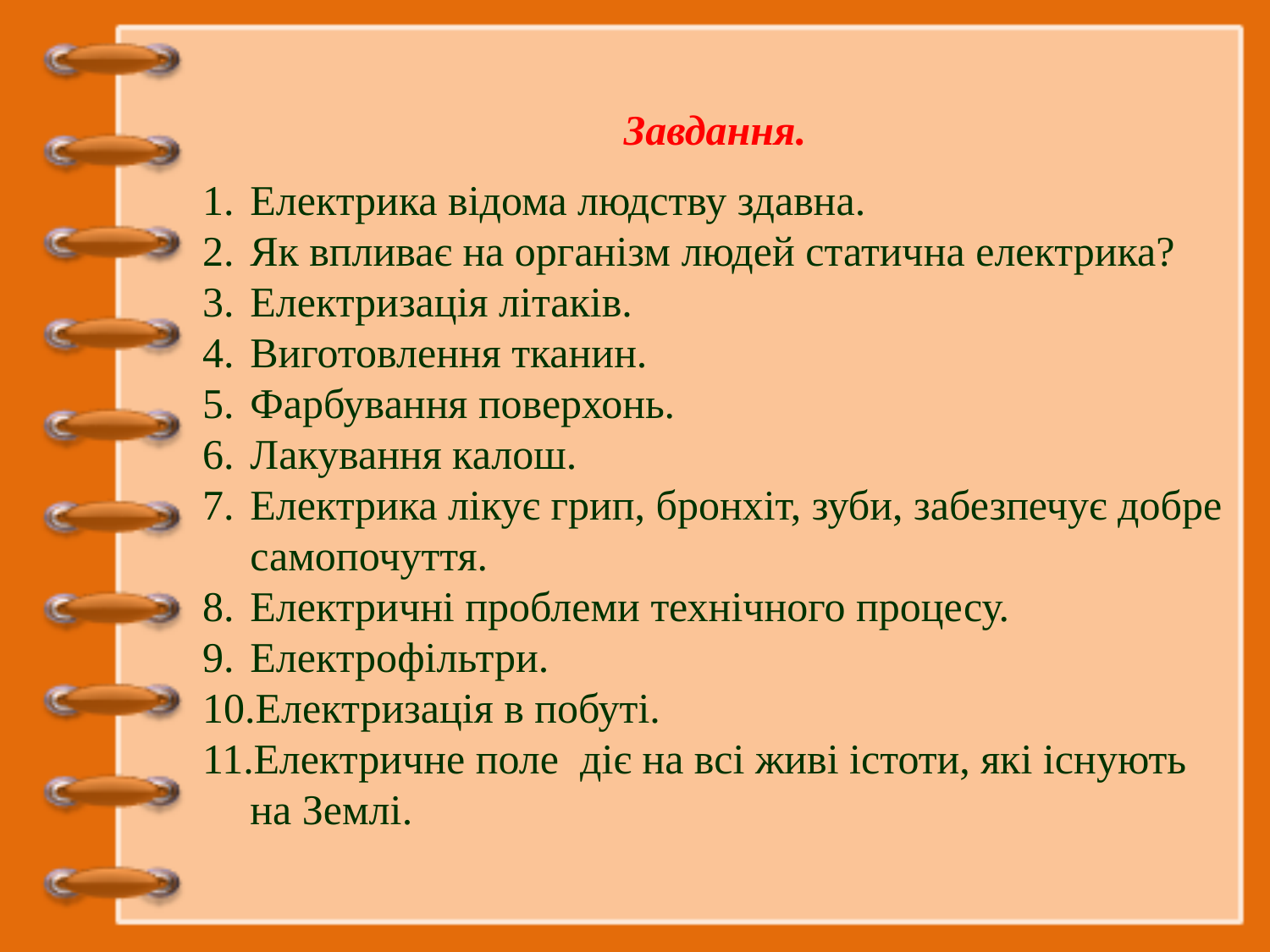

Завдання.

Електрика відома людству здавна.
Як впливає на організм людей статична електрика?
Електризація літаків.
Виготовлення тканин.
Фарбування поверхонь.
Лакування калош.
Електрика лікує грип, бронхіт, зуби, забезпечує добре самопочуття.
Електричні проблеми технічного процесу.
Електрофільтри.
Електризація в побуті.
Електричне поле  діє на всі живі істоти, які існують на Землі.